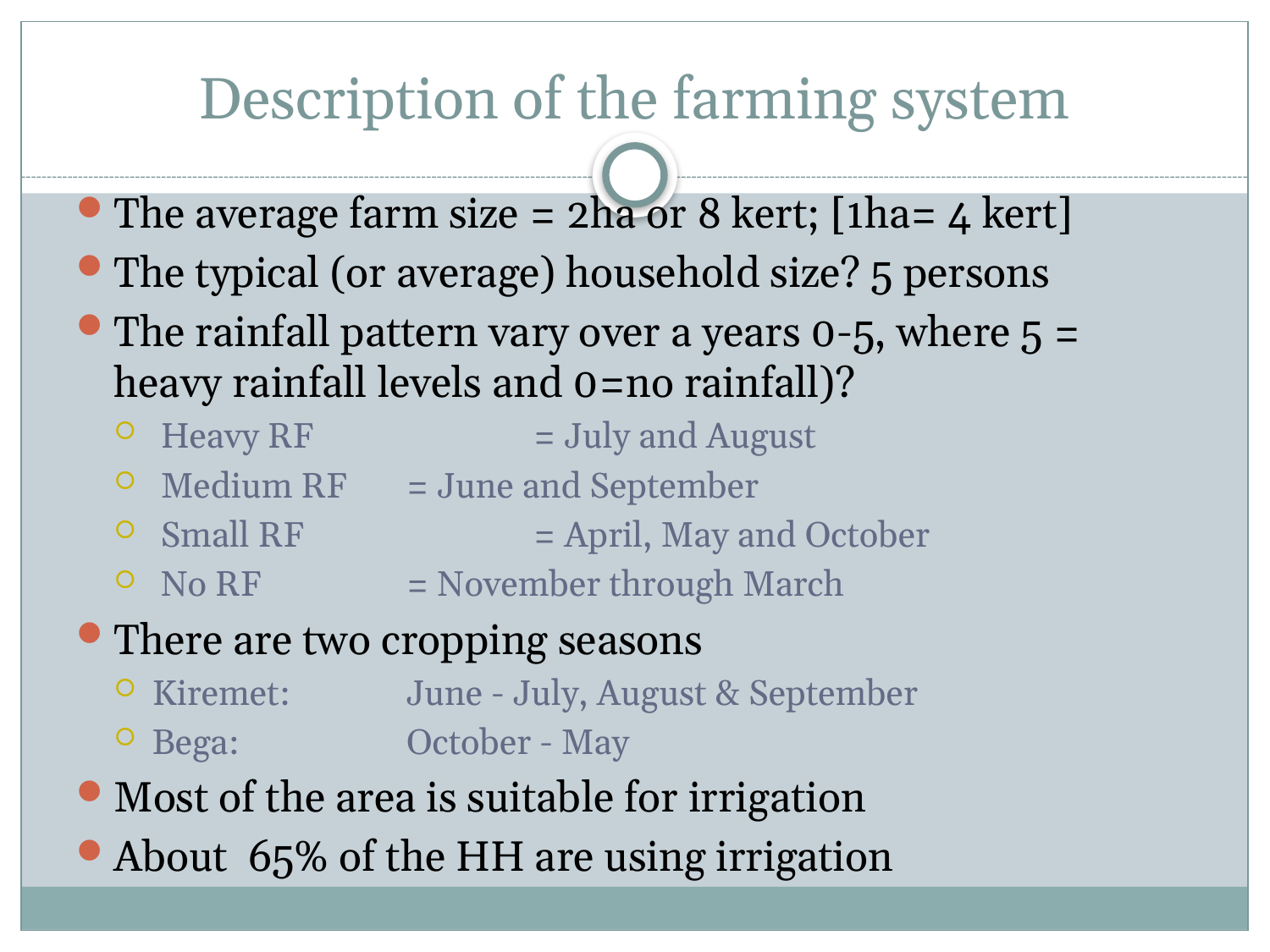

# Description of the farming system
The average farm size = 2ha or 8 kert; [1ha= 4 kert]
The typical (or average) household size? 5 persons
The rainfall pattern vary over a years 0-5, where 5 = heavy rainfall levels and 0=no rainfall)?
 Heavy RF		= July and August
 Medium RF	= June and September
 Small RF 		= April, May and October
 No RF		= November through March
There are two cropping seasons
Kiremet:	June - July, August & September
Bega:		October - May
Most of the area is suitable for irrigation
About  65% of the HH are using irrigation